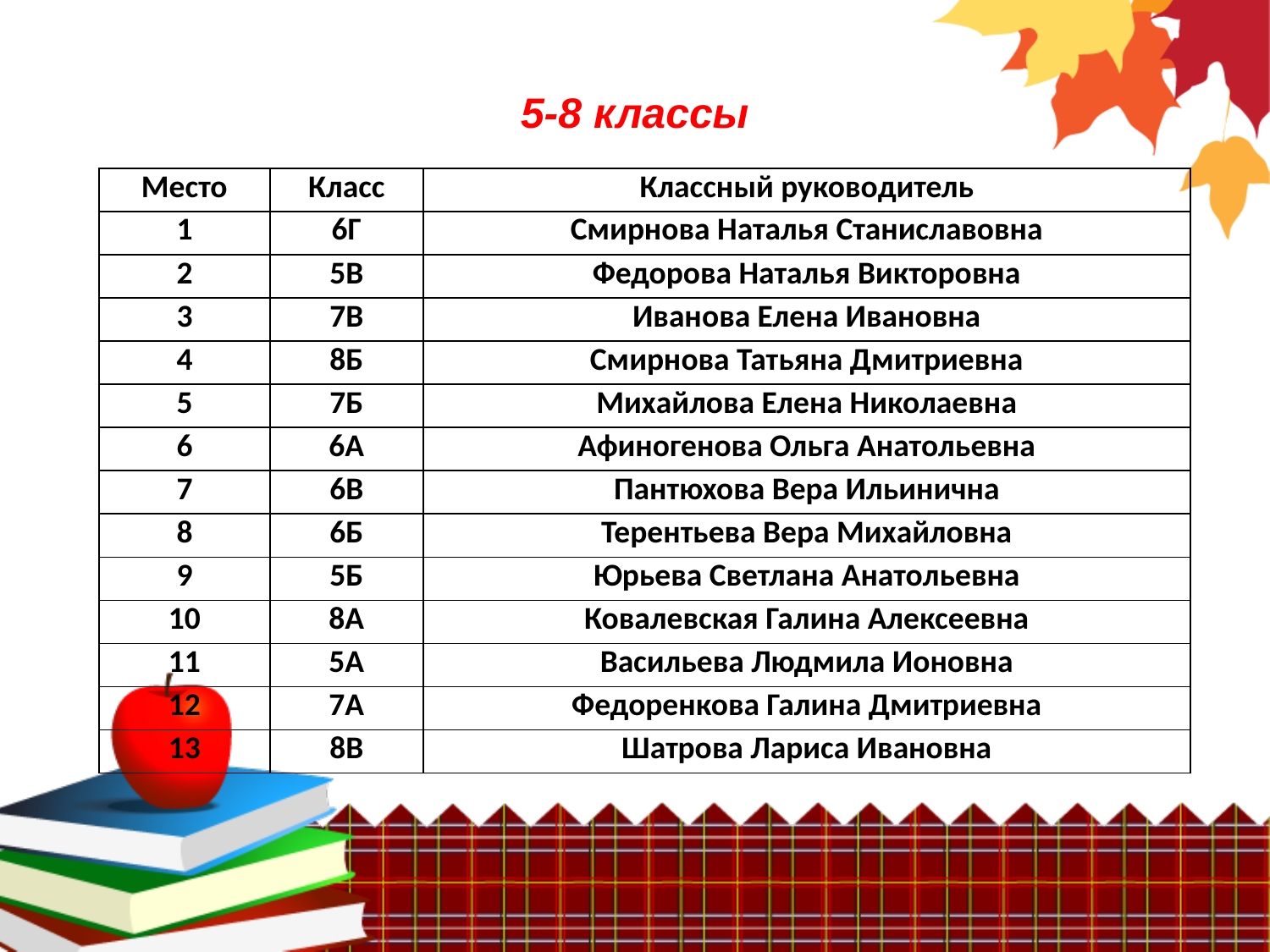

5-8 классы
| Место | Класс | Классный руководитель |
| --- | --- | --- |
| 1 | 6Г | Смирнова Наталья Станиславовна |
| 2 | 5В | Федорова Наталья Викторовна |
| 3 | 7В | Иванова Елена Ивановна |
| 4 | 8Б | Смирнова Татьяна Дмитриевна |
| 5 | 7Б | Михайлова Елена Николаевна |
| 6 | 6А | Афиногенова Ольга Анатольевна |
| 7 | 6В | Пантюхова Вера Ильинична |
| 8 | 6Б | Терентьева Вера Михайловна |
| 9 | 5Б | Юрьева Светлана Анатольевна |
| 10 | 8А | Ковалевская Галина Алексеевна |
| 11 | 5А | Васильева Людмила Ионовна |
| 12 | 7А | Федоренкова Галина Дмитриевна |
| 13 | 8В | Шатрова Лариса Ивановна |